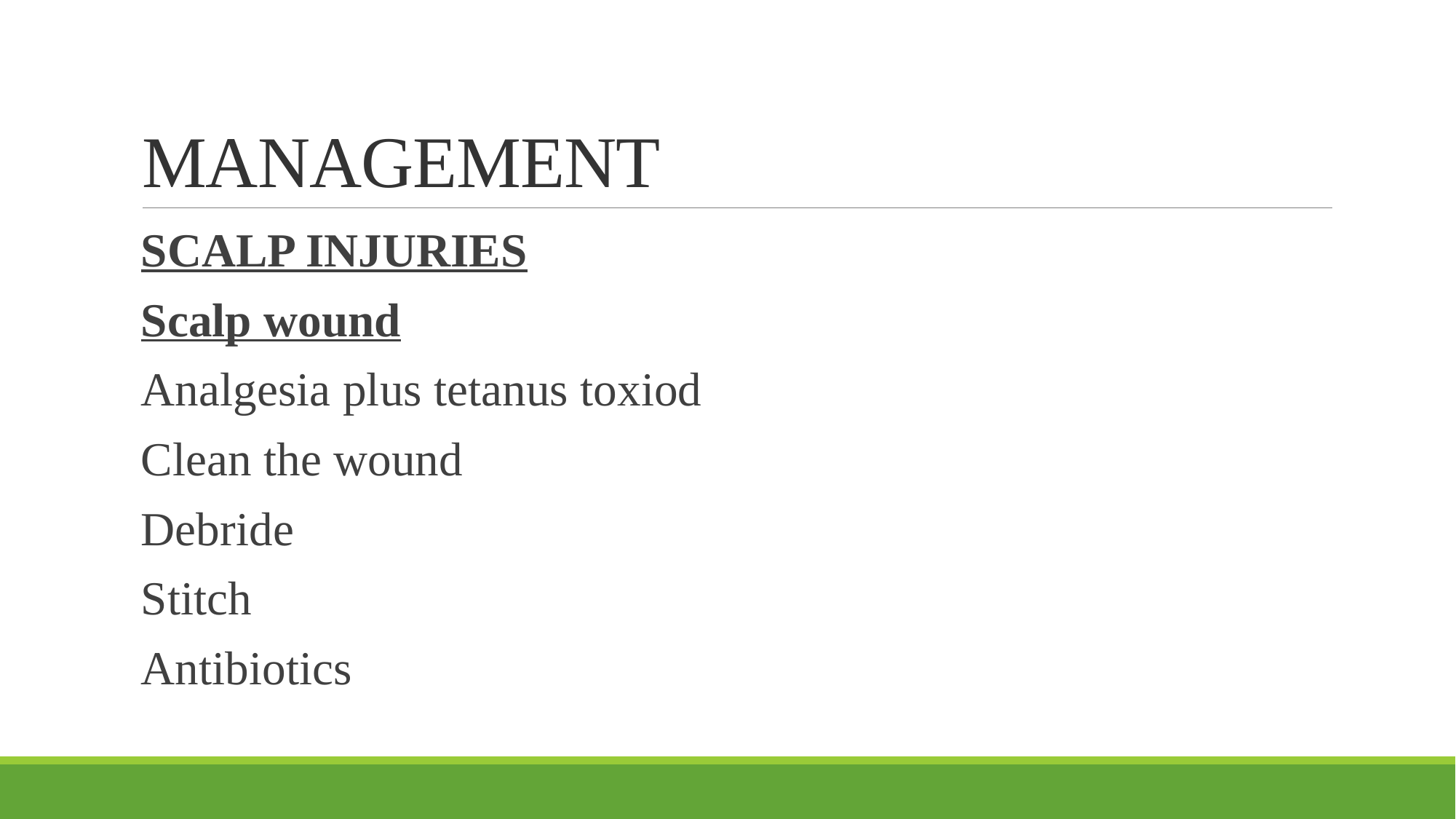

# MANAGEMENT
SCALP INJURIES
Scalp wound
Analgesia plus tetanus toxiod
Clean the wound
Debride
Stitch
Antibiotics